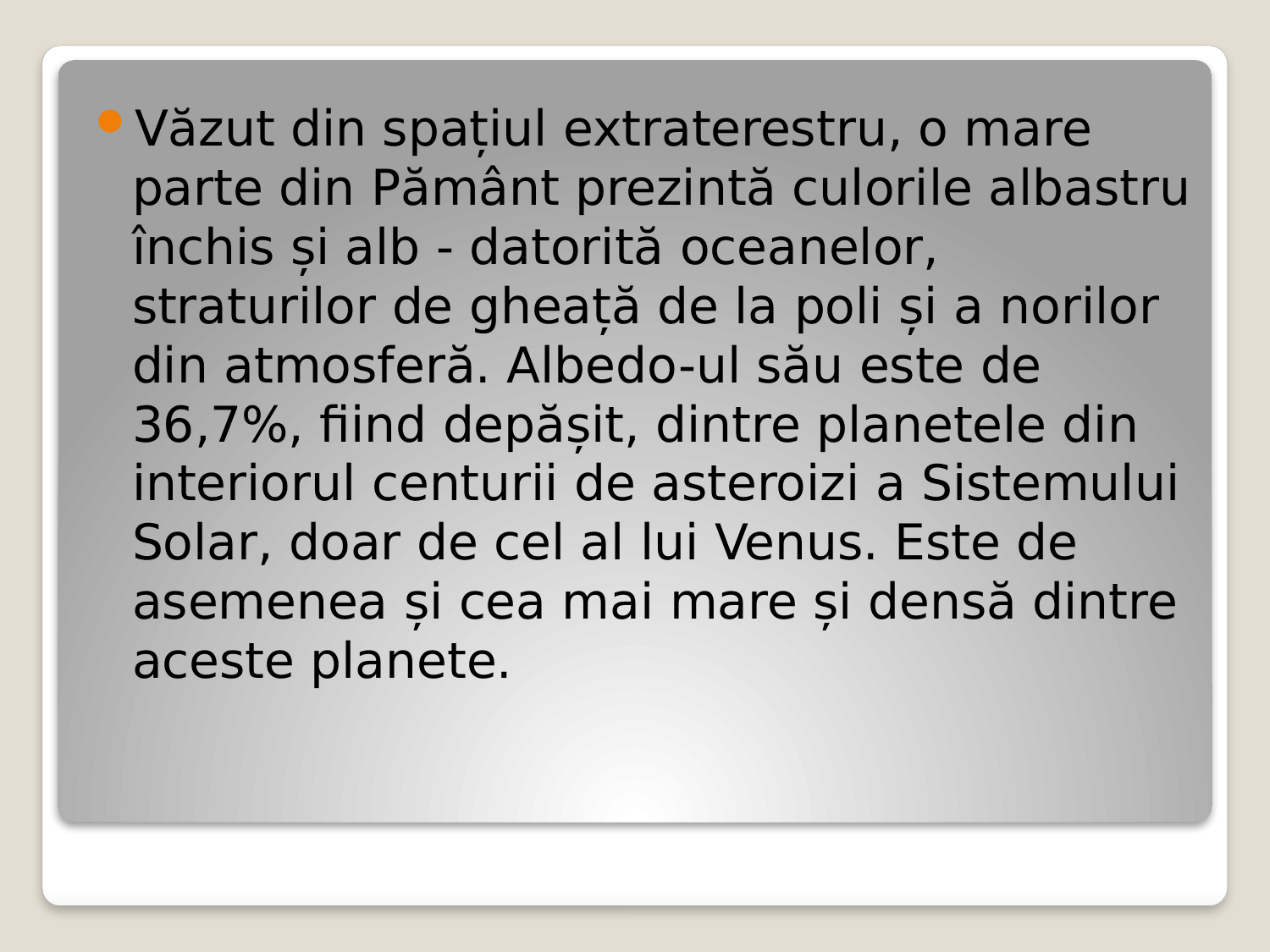

Văzut din spațiul extraterestru, o mare parte din Pământ prezintă culorile albastru închis și alb - datorită oceanelor, straturilor de gheață de la poli și a norilor din atmosferă. Albedo-ul său este de 36,7%, fiind depășit, dintre planetele din interiorul centurii de asteroizi a Sistemului Solar, doar de cel al lui Venus. Este de asemenea și cea mai mare și densă dintre aceste planete.